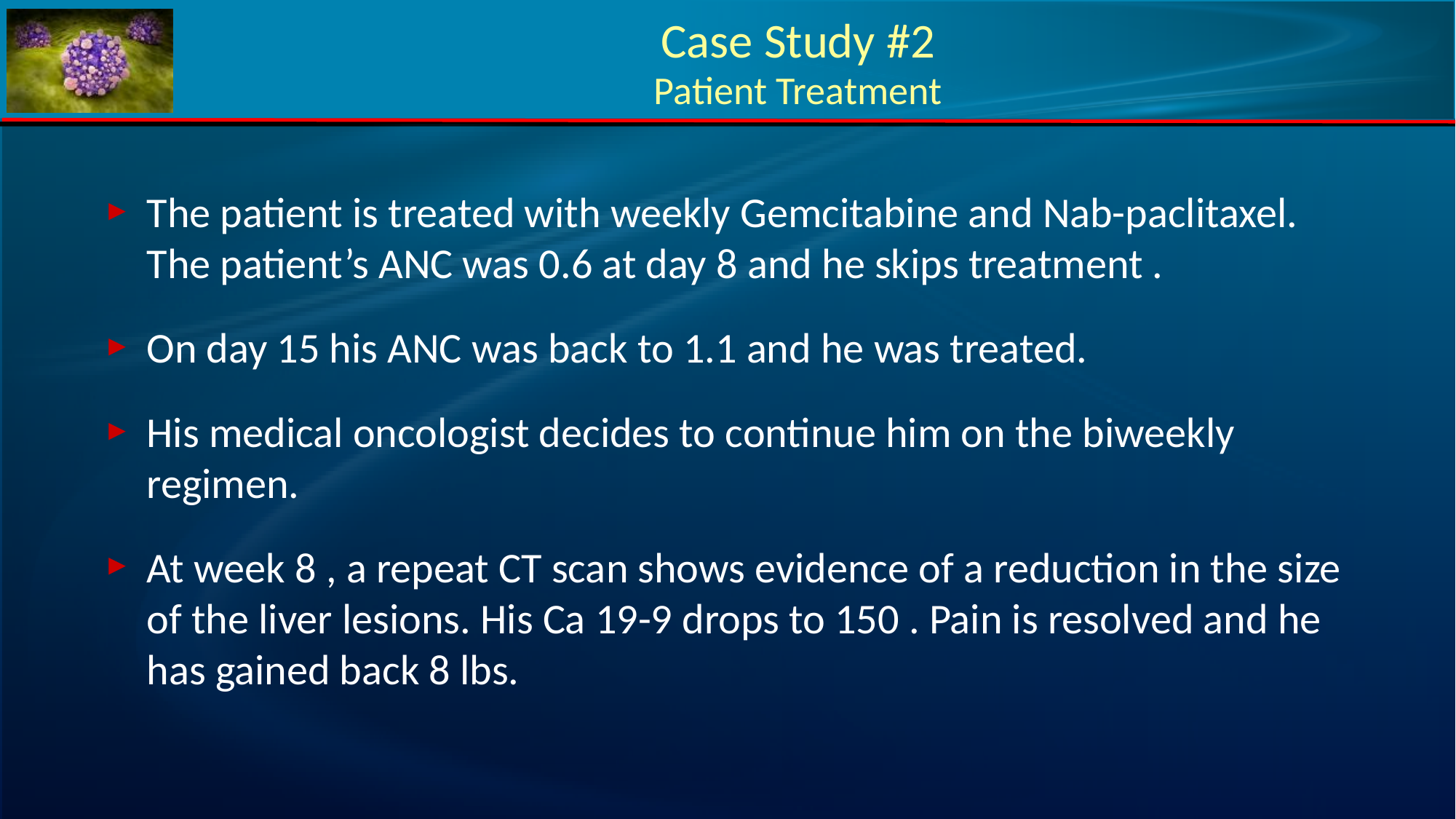

Case Study #2
Patient Treatment
The patient is treated with weekly Gemcitabine and Nab-paclitaxel. The patient’s ANC was 0.6 at day 8 and he skips treatment .
On day 15 his ANC was back to 1.1 and he was treated.
His medical oncologist decides to continue him on the biweekly regimen.
At week 8 , a repeat CT scan shows evidence of a reduction in the size of the liver lesions. His Ca 19-9 drops to 150 . Pain is resolved and he has gained back 8 lbs.